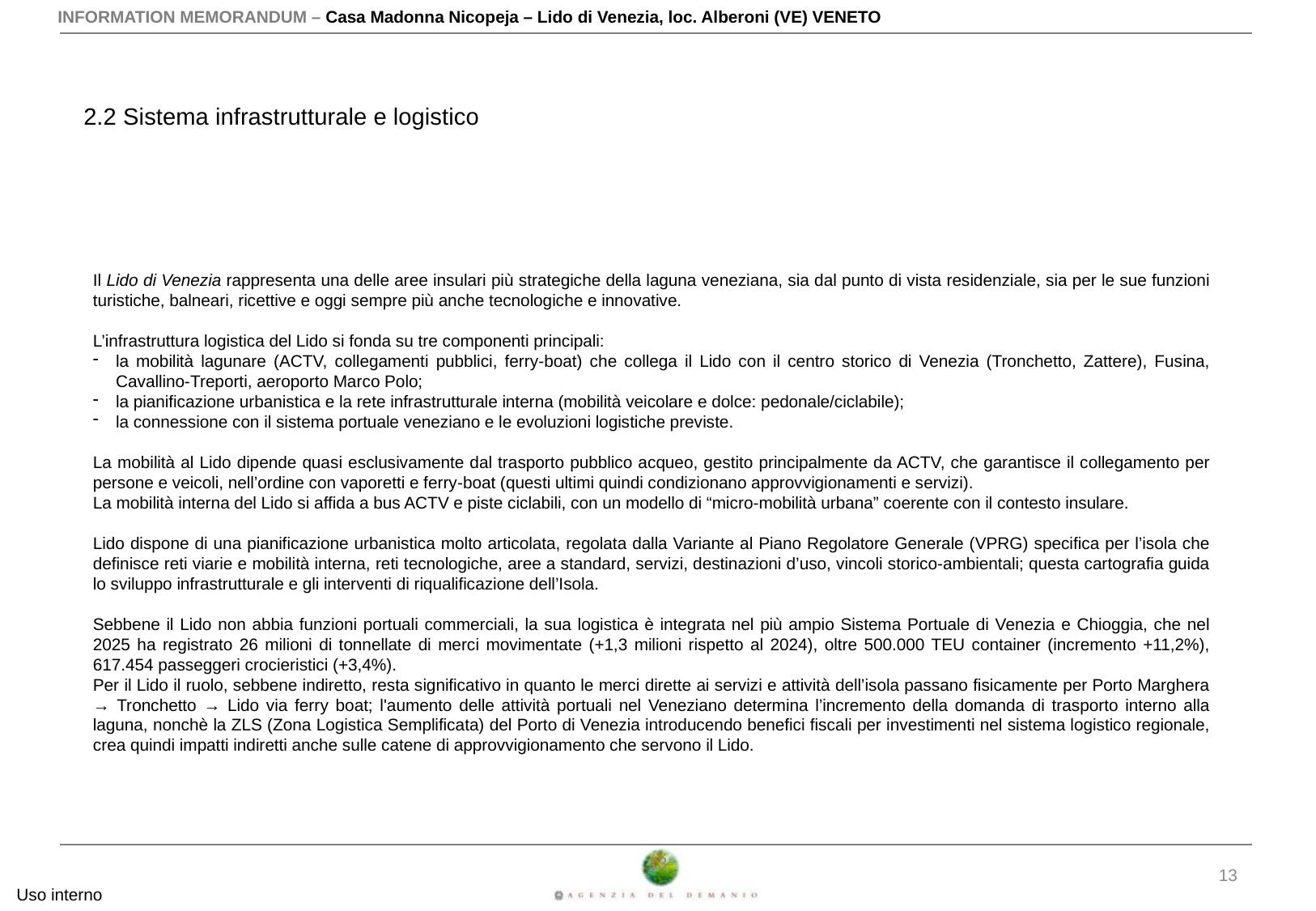

2.2 Sistema infrastrutturale e logistico
Il Lido di Venezia rappresenta una delle aree insulari più strategiche della laguna veneziana, sia dal punto di vista residenziale, sia per le sue funzioni turistiche, balneari, ricettive e oggi sempre più anche tecnologiche e innovative.

L’infrastruttura logistica del Lido si fonda su tre componenti principali:
la mobilità lagunare (ACTV, collegamenti pubblici, ferry-boat) che collega il Lido con il centro storico di Venezia (Tronchetto, Zattere), Fusina, Cavallino-Treporti, aeroporto Marco Polo;
la pianificazione urbanistica e la rete infrastrutturale interna (mobilità veicolare e dolce: pedonale/ciclabile);
la connessione con il sistema portuale veneziano e le evoluzioni logistiche previste.

La mobilità al Lido dipende quasi esclusivamente dal trasporto pubblico acqueo, gestito principalmente da ACTV, che garantisce il collegamento per persone e veicoli, nell’ordine con vaporetti e ferry-boat (questi ultimi quindi condizionano approvvigionamenti e servizi).
La mobilità interna del Lido si affida a bus ACTV e piste ciclabili, con un modello di “micro-mobilità urbana” coerente con il contesto insulare.

Lido dispone di una pianificazione urbanistica molto articolata, regolata dalla Variante al Piano Regolatore Generale (VPRG) specifica per l’isola che definisce reti viarie e mobilità interna, reti tecnologiche, aree a standard, servizi, destinazioni d’uso, vincoli storico-ambientali; questa cartografia guida lo sviluppo infrastrutturale e gli interventi di riqualificazione dell’Isola.

Sebbene il Lido non abbia funzioni portuali commerciali, la sua logistica è integrata nel più ampio Sistema Portuale di Venezia e Chioggia, che nel 2025 ha registrato 26 milioni di tonnellate di merci movimentate (+1,3 milioni rispetto al 2024), oltre 500.000 TEU container (incremento +11,2%), 617.454 passeggeri crocieristici (+3,4%).
Per il Lido il ruolo, sebbene indiretto, resta significativo in quanto le merci dirette ai servizi e attività dell’isola passano fisicamente per Porto Marghera → Tronchetto → Lido via ferry boat; l'aumento delle attività portuali nel Veneziano determina l’incremento della domanda di trasporto interno alla laguna, nonchè la ZLS (Zona Logistica Semplificata) del Porto di Venezia introducendo benefici fiscali per investimenti nel sistema logistico regionale, crea quindi impatti indiretti anche sulle catene di approvvigionamento che servono il Lido.

13
13